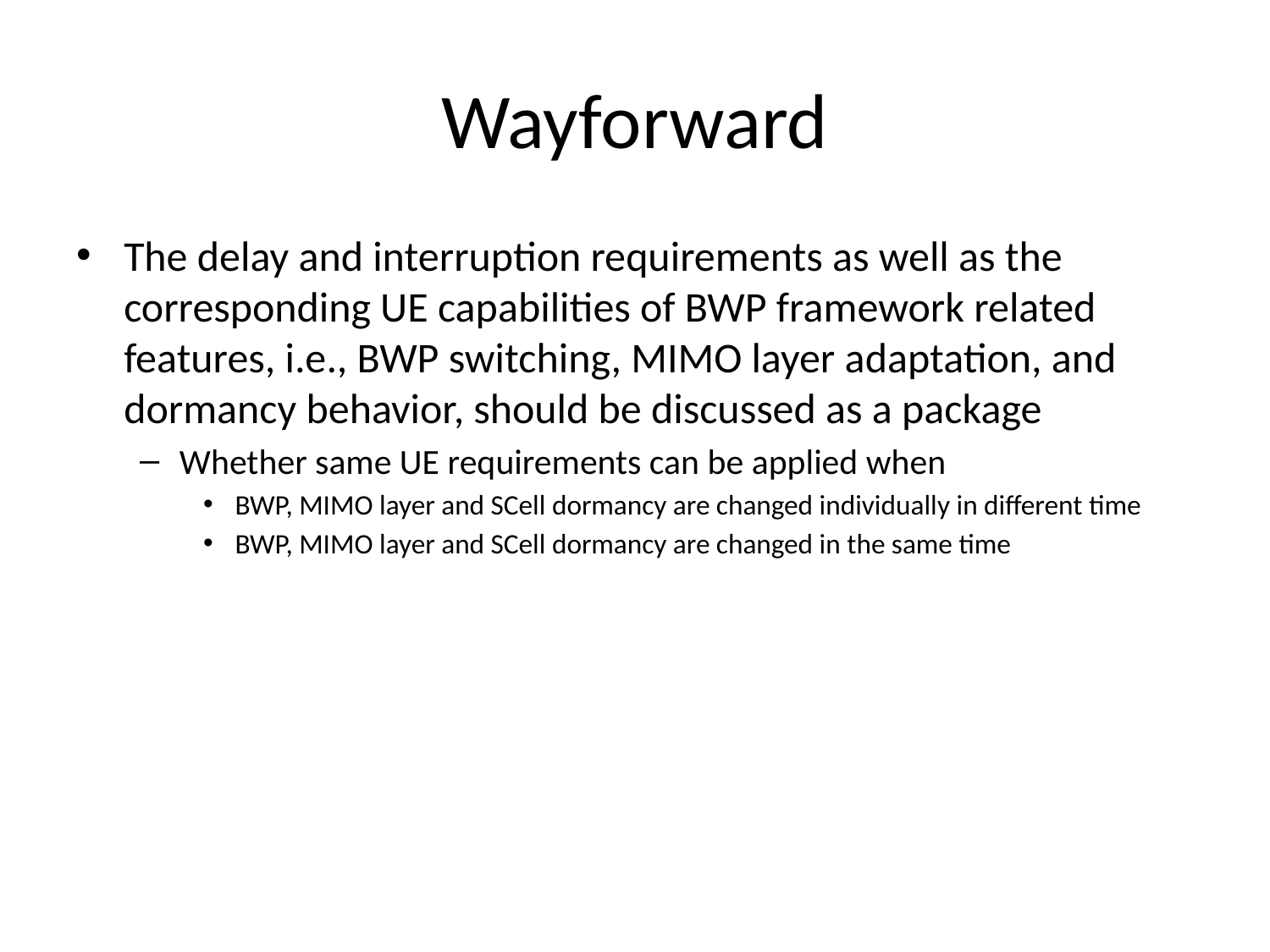

# Wayforward
The delay and interruption requirements as well as the corresponding UE capabilities of BWP framework related features, i.e., BWP switching, MIMO layer adaptation, and dormancy behavior, should be discussed as a package
Whether same UE requirements can be applied when
BWP, MIMO layer and SCell dormancy are changed individually in different time
BWP, MIMO layer and SCell dormancy are changed in the same time